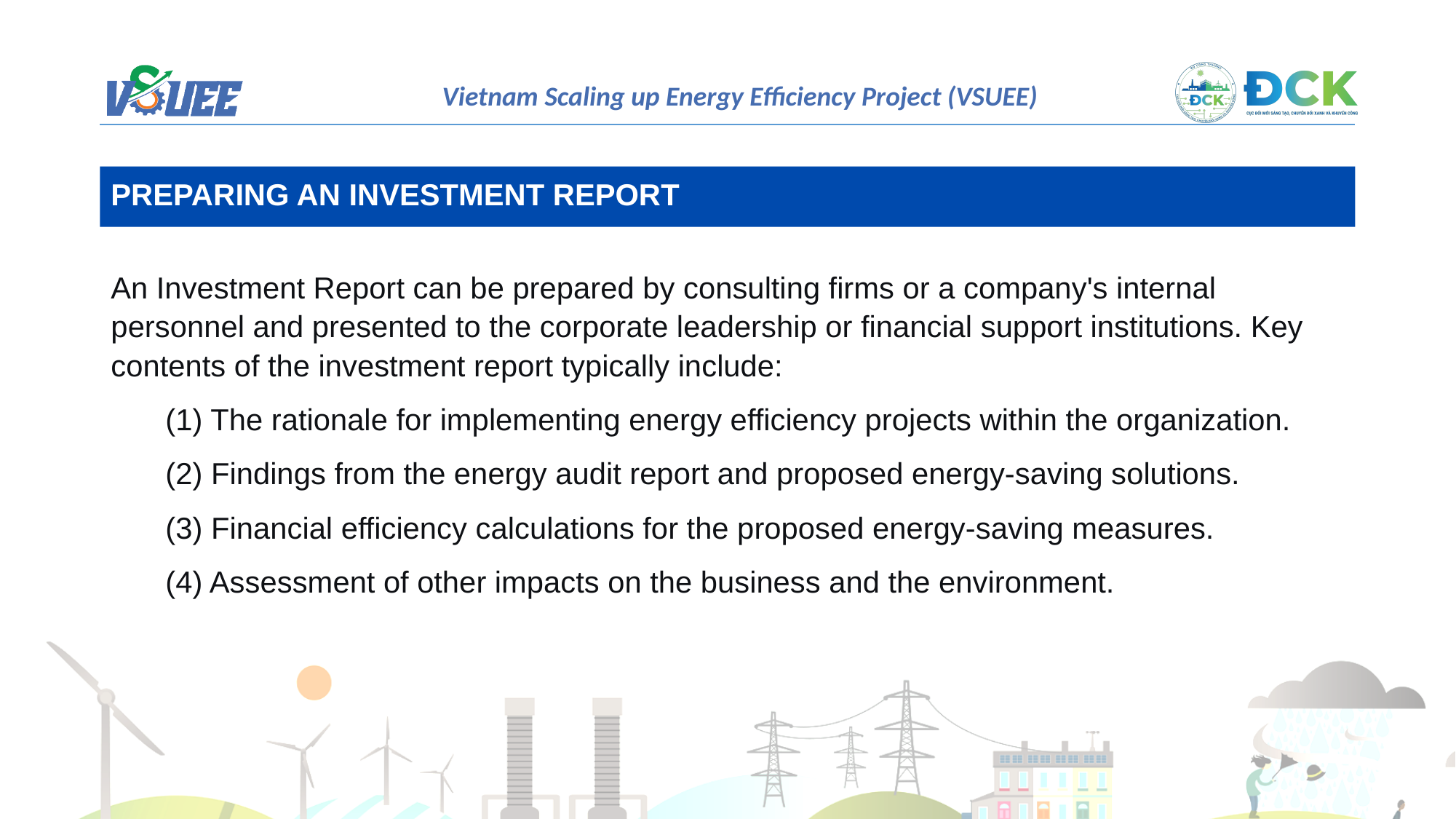

PREPARING AN INVESTMENT REPORT
An Investment Report can be prepared by consulting firms or a company's internal personnel and presented to the corporate leadership or financial support institutions. Key contents of the investment report typically include:
(1) The rationale for implementing energy efficiency projects within the organization.
(2) Findings from the energy audit report and proposed energy-saving solutions.
(3) Financial efficiency calculations for the proposed energy-saving measures.
(4) Assessment of other impacts on the business and the environment.